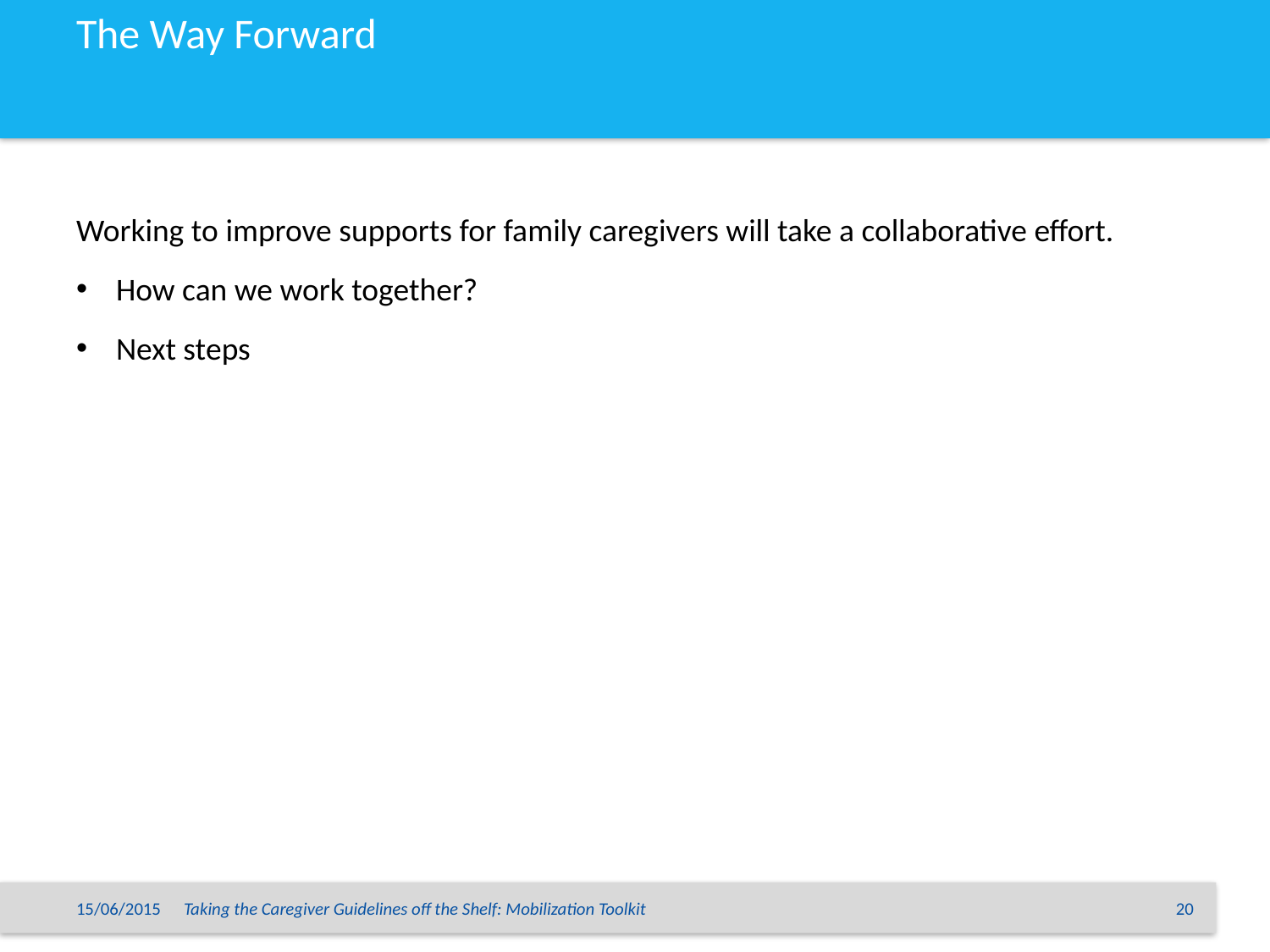

# The Way Forward
Working to improve supports for family caregivers will take a collaborative effort.
How can we work together?
Next steps
15/06/2015
Taking the Caregiver Guidelines off the Shelf: Mobilization Toolkit
20